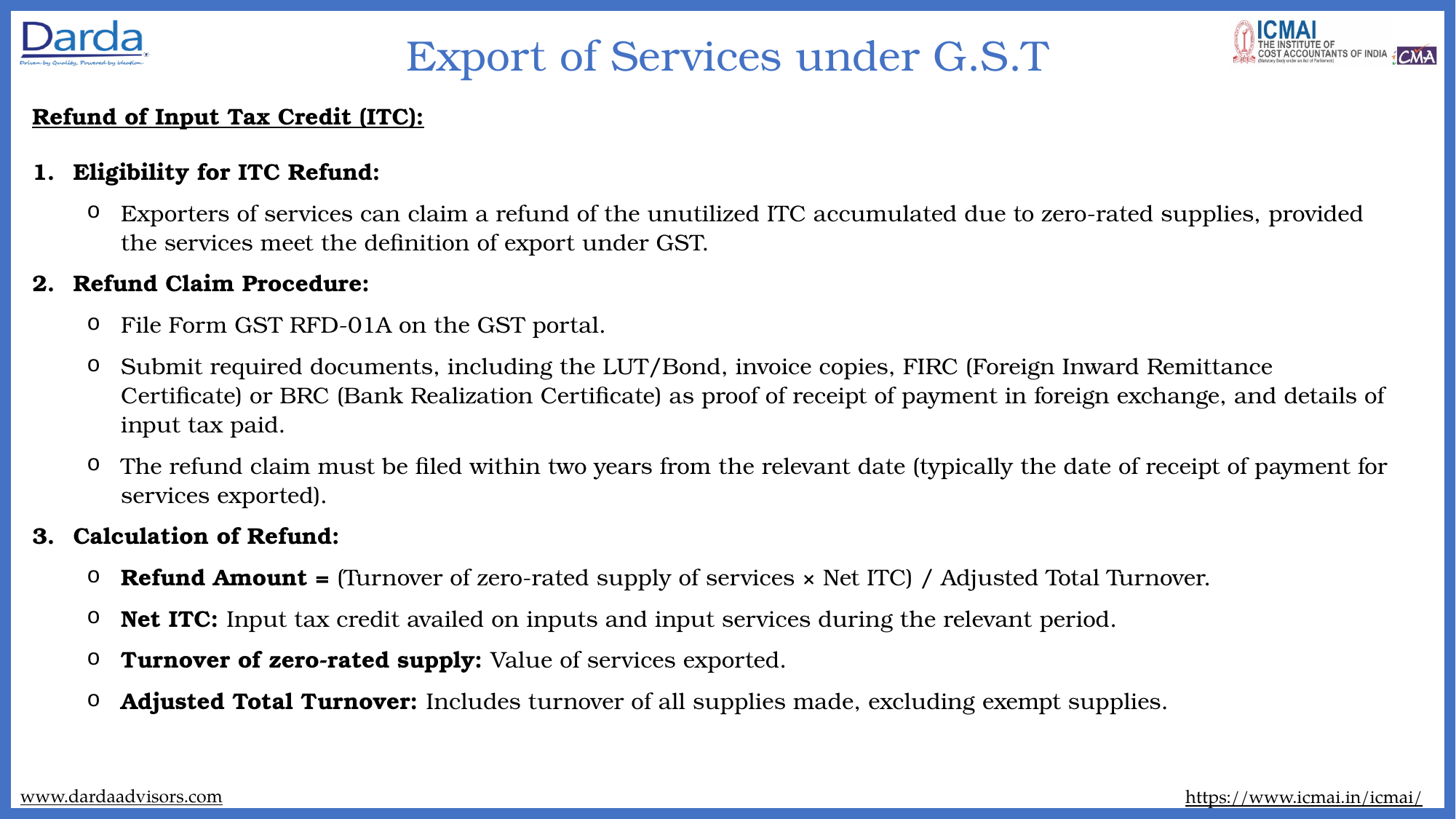

Export of Services under G.S.T
Refund of Input Tax Credit (ITC):

Eligibility for ITC Refund:
Exporters of services can claim a refund of the unutilized ITC accumulated due to zero-rated supplies, provided the services meet the definition of export under GST.
Refund Claim Procedure:
File Form GST RFD-01A on the GST portal.
Submit required documents, including the LUT/Bond, invoice copies, FIRC (Foreign Inward Remittance Certificate) or BRC (Bank Realization Certificate) as proof of receipt of payment in foreign exchange, and details of input tax paid.
The refund claim must be filed within two years from the relevant date (typically the date of receipt of payment for services exported).
Calculation of Refund:
Refund Amount = (Turnover of zero-rated supply of services × Net ITC) / Adjusted Total Turnover.
Net ITC: Input tax credit availed on inputs and input services during the relevant period.
Turnover of zero-rated supply: Value of services exported.
Adjusted Total Turnover: Includes turnover of all supplies made, excluding exempt supplies.